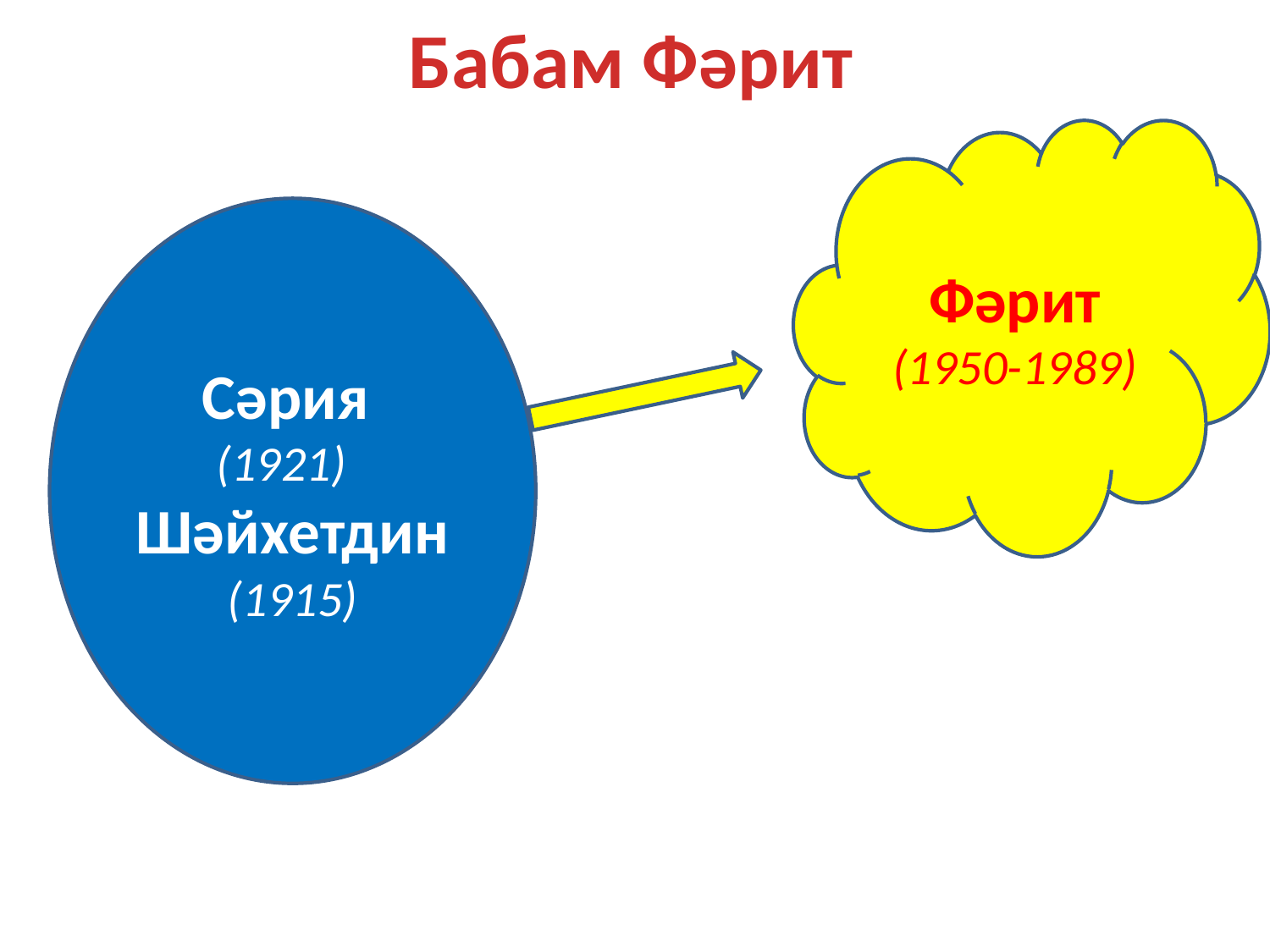

# Бабам Фәрит
Фәрит
(1950-1989)
Сәрия
(1921)
Шәйхетдин (1915)